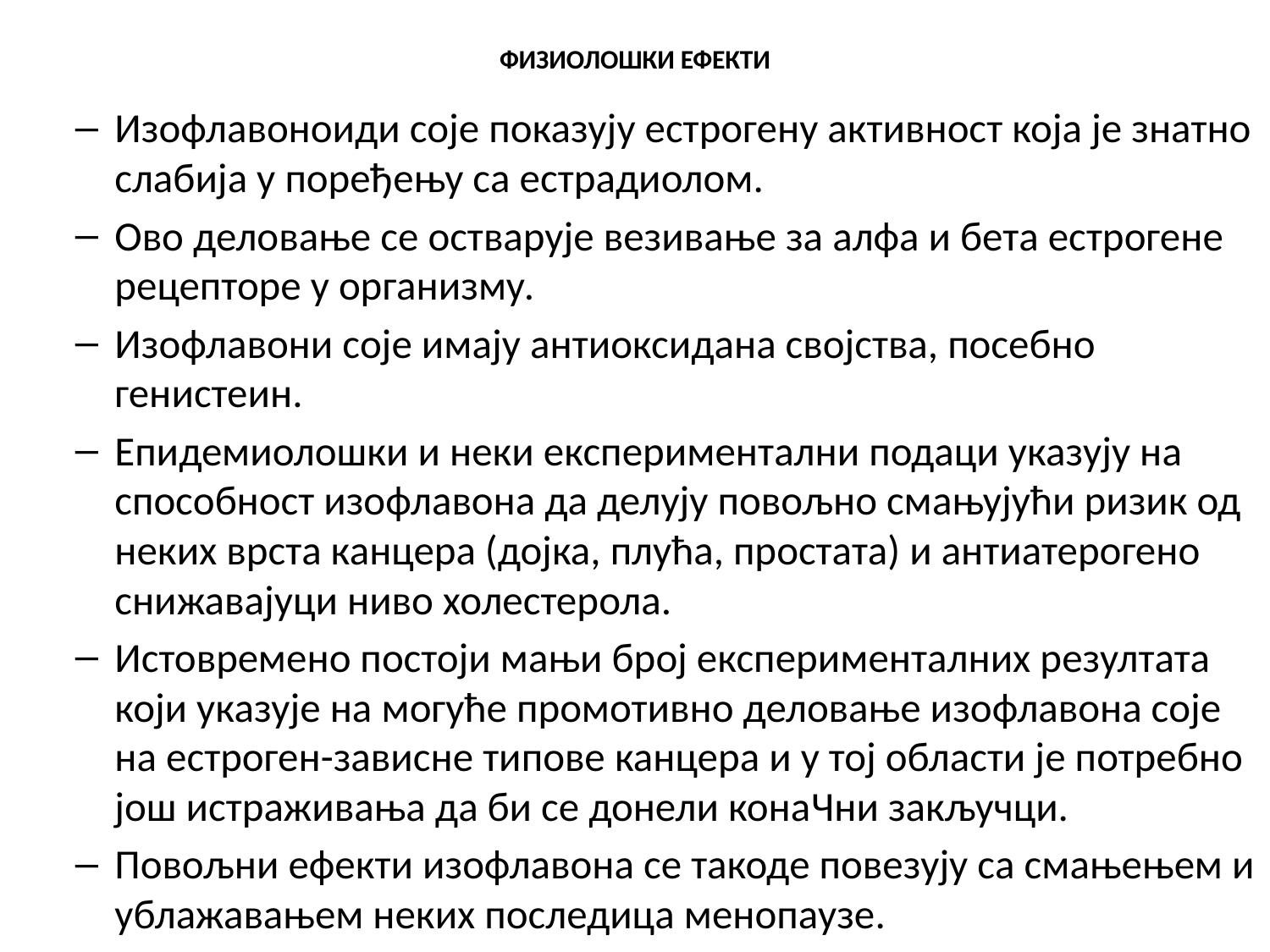

# ФИЗИОЛОШКИ ЕФЕКТИ
Изофлавоноиди соје показују естрогену активност која је знатно слабија у поређењу са естрадиолом.
Ово деловање се остварује везивање за алфа и бета естрогене рецепторе у организму.
Изофлавони соје имају антиоксидана својства, посебно генистеин.
Епидемиолошки и неки експериментални подаци указују на способност изофлавона да делују повољно смањујући ризик од неких врста канцера (дојка, плућа, простата) и антиатерогено снижавајуци ниво холестерола.
Истовремено постоји мањи број експерименталних резултата који указује на могуће промотивно деловање изофлавона соје на естроген-зависне типове канцера и у тој области је потребно још истраживања да би се донели конаЧни закључци.
Повољни ефекти изофлавона се такоде повезују са смањењем и ублажавањем неких последица менопаузе.